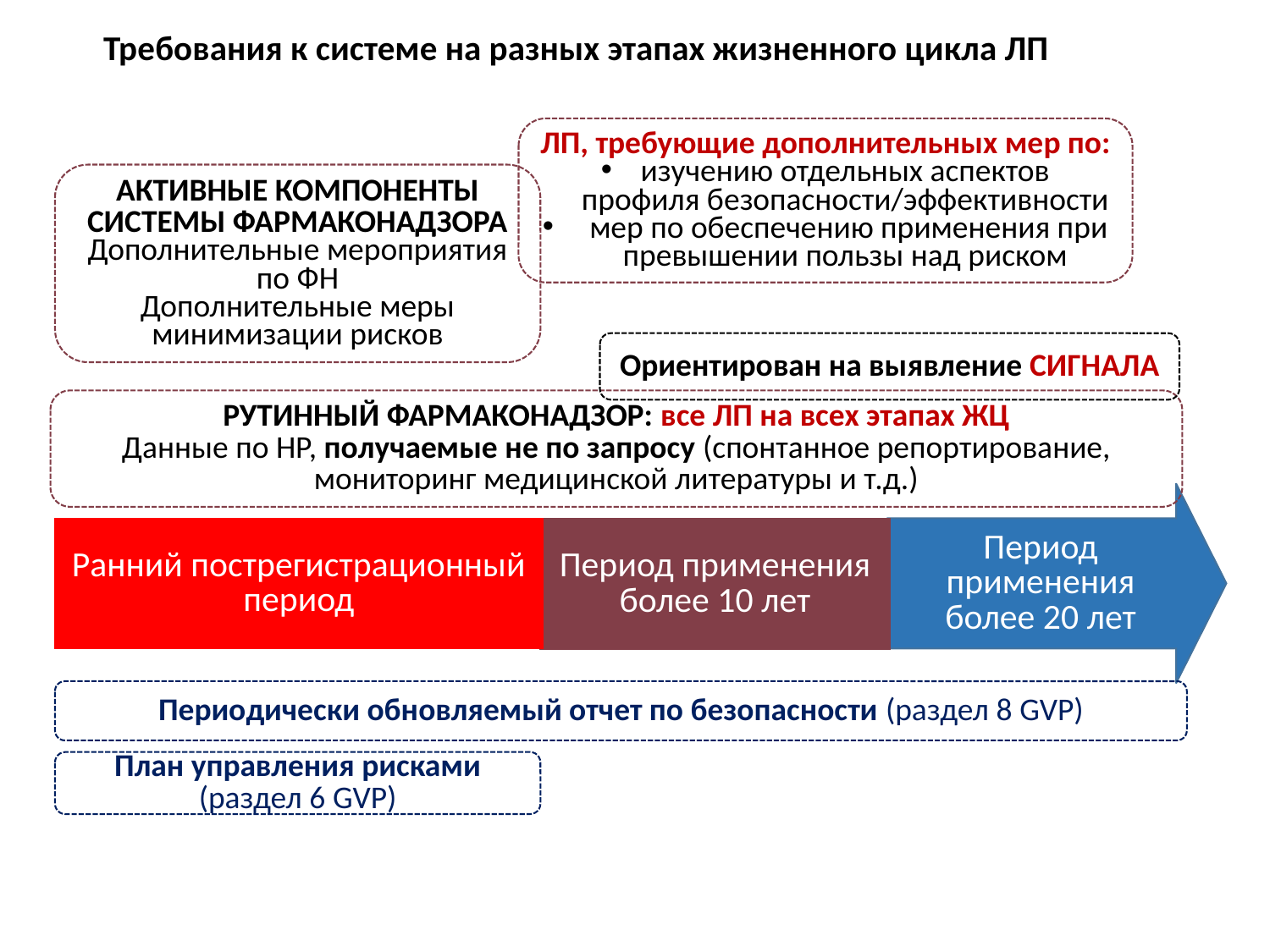

# Требования к системе на разных этапах жизненного цикла ЛП

ЛП, требующие дополнительных мер по:
изучению отдельных аспектов профиля безопасности/эффективности
 мер по обеспечению применения при превышении пользы над риском

АКТИВНЫЕ КОМПОНЕНТЫ СИСТЕМЫ ФАРМАКОНАДЗОРА
Дополнительные мероприятия по ФН
Дополнительные меры минимизации рисков

Ориентирован на выявление СИГНАЛА

РУТИННЫЙ ФАРМАКОНАДЗОР: все ЛП на всех этапах ЖЦ
Данные по НР, получаемые не по запросу (спонтанное репортирование, мониторинг медицинской литературы и т.д.)

Период применения более 20 лет
Ранний пострегистрационный период
Период применения более 10 лет

Периодически обновляемый отчет по безопасности (раздел 8 GVP)

План управления рисками (раздел 6 GVP)